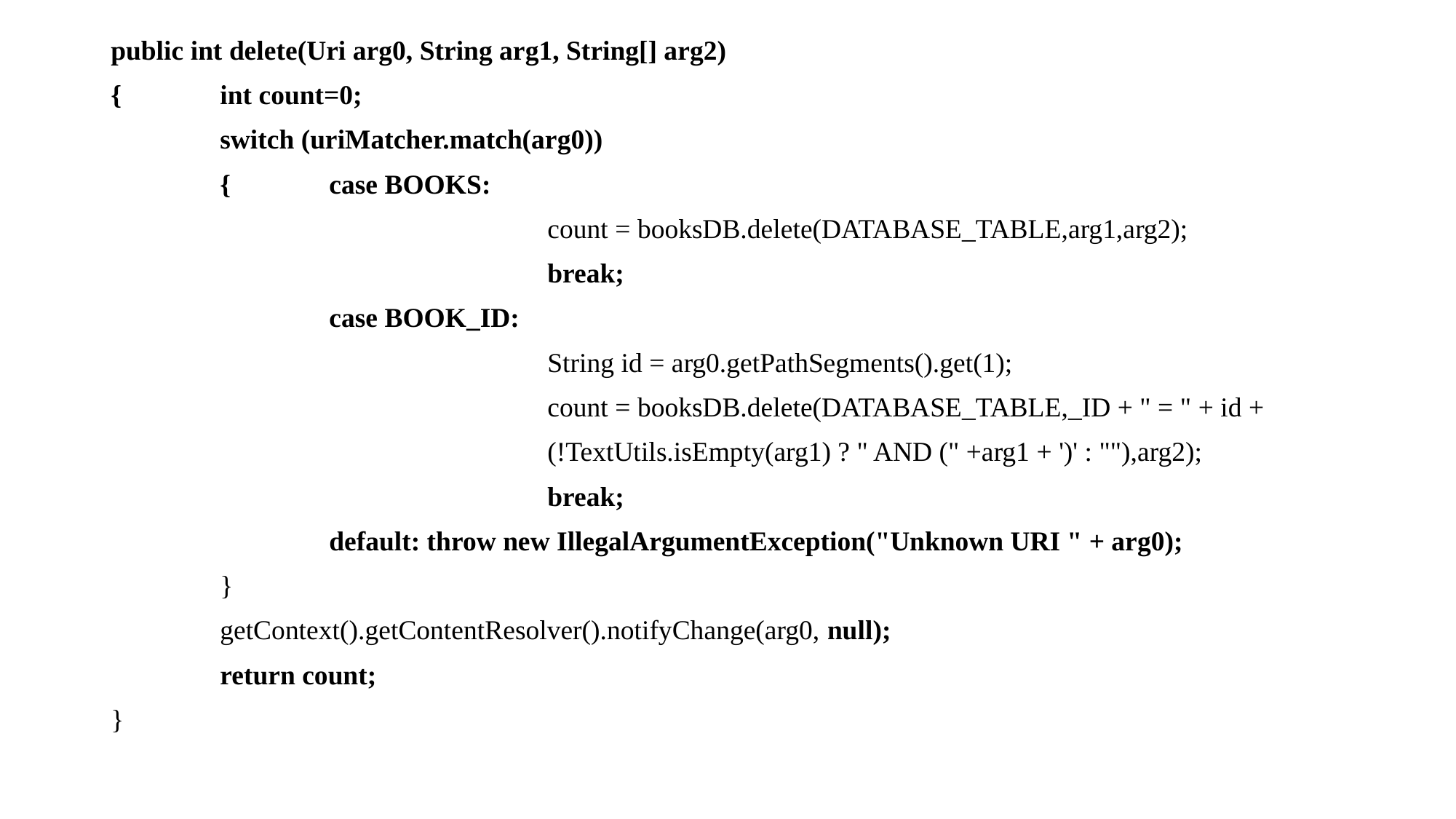

public int delete(Uri arg0, String arg1, String[] arg2)
{	int count=0;
	switch (uriMatcher.match(arg0))
	{	case BOOKS:
				count = booksDB.delete(DATABASE_TABLE,arg1,arg2);
				break;
		case BOOK_ID:
				String id = arg0.getPathSegments().get(1);
				count = booksDB.delete(DATABASE_TABLE,_ID + " = " + id +
				(!TextUtils.isEmpty(arg1) ? " AND (" +arg1 + ')' : ""),arg2);
				break;
		default: throw new IllegalArgumentException("Unknown URI " + arg0);
	}
	getContext().getContentResolver().notifyChange(arg0, null);
	return count;
}